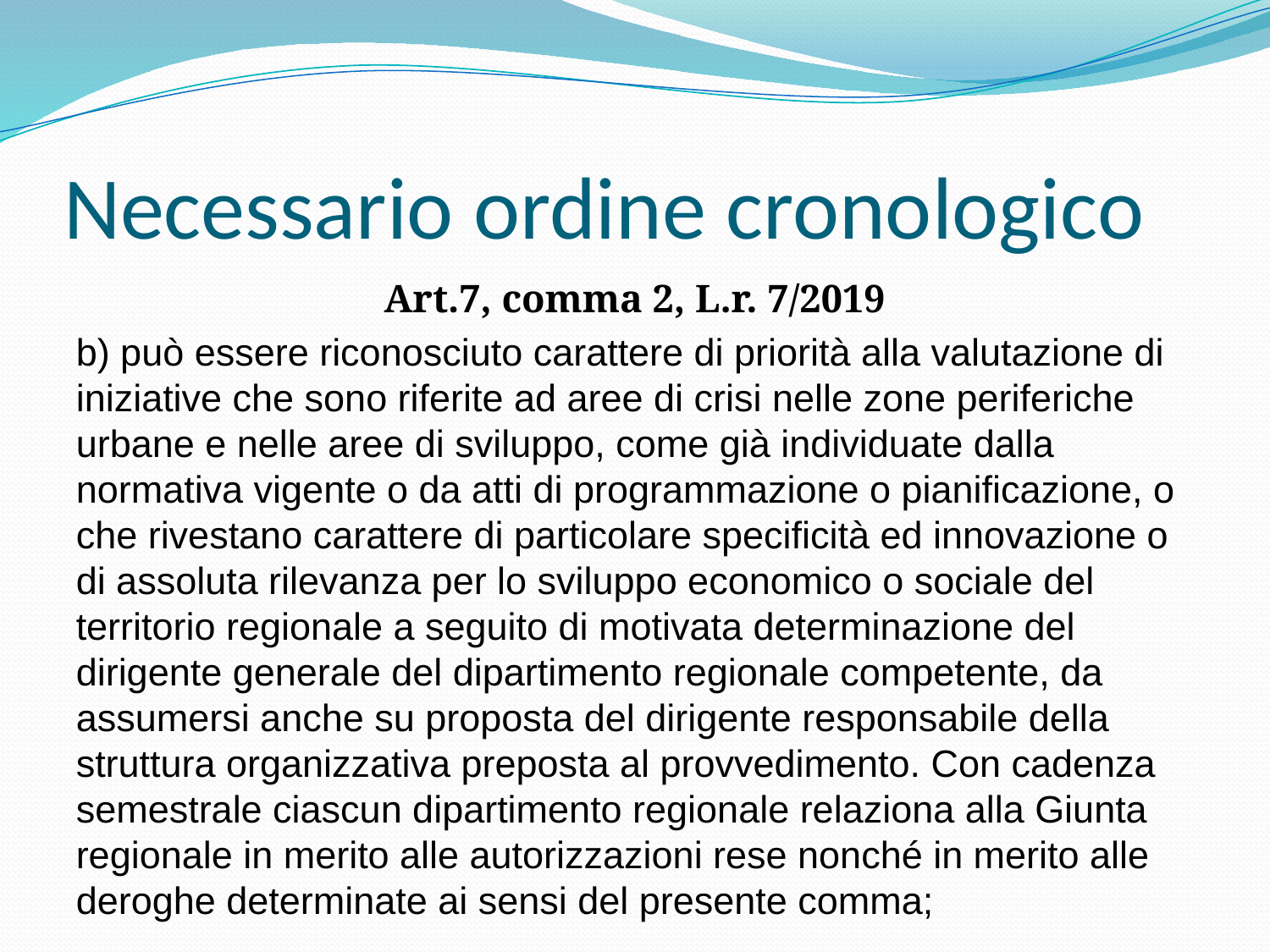

# Necessario ordine cronologico
Art.7, comma 2, L.r. 7/2019
b) può essere riconosciuto carattere di priorità alla valutazione di iniziative che sono riferite ad aree di crisi nelle zone periferiche urbane e nelle aree di sviluppo, come già individuate dalla normativa vigente o da atti di programmazione o pianificazione, o che rivestano carattere di particolare specificità ed innovazione o di assoluta rilevanza per lo sviluppo economico o sociale del territorio regionale a seguito di motivata determinazione del dirigente generale del dipartimento regionale competente, da assumersi anche su proposta del dirigente responsabile della struttura organizzativa preposta al provvedimento. Con cadenza semestrale ciascun dipartimento regionale relaziona alla Giunta regionale in merito alle autorizzazioni rese nonché in merito alle deroghe determinate ai sensi del presente comma;